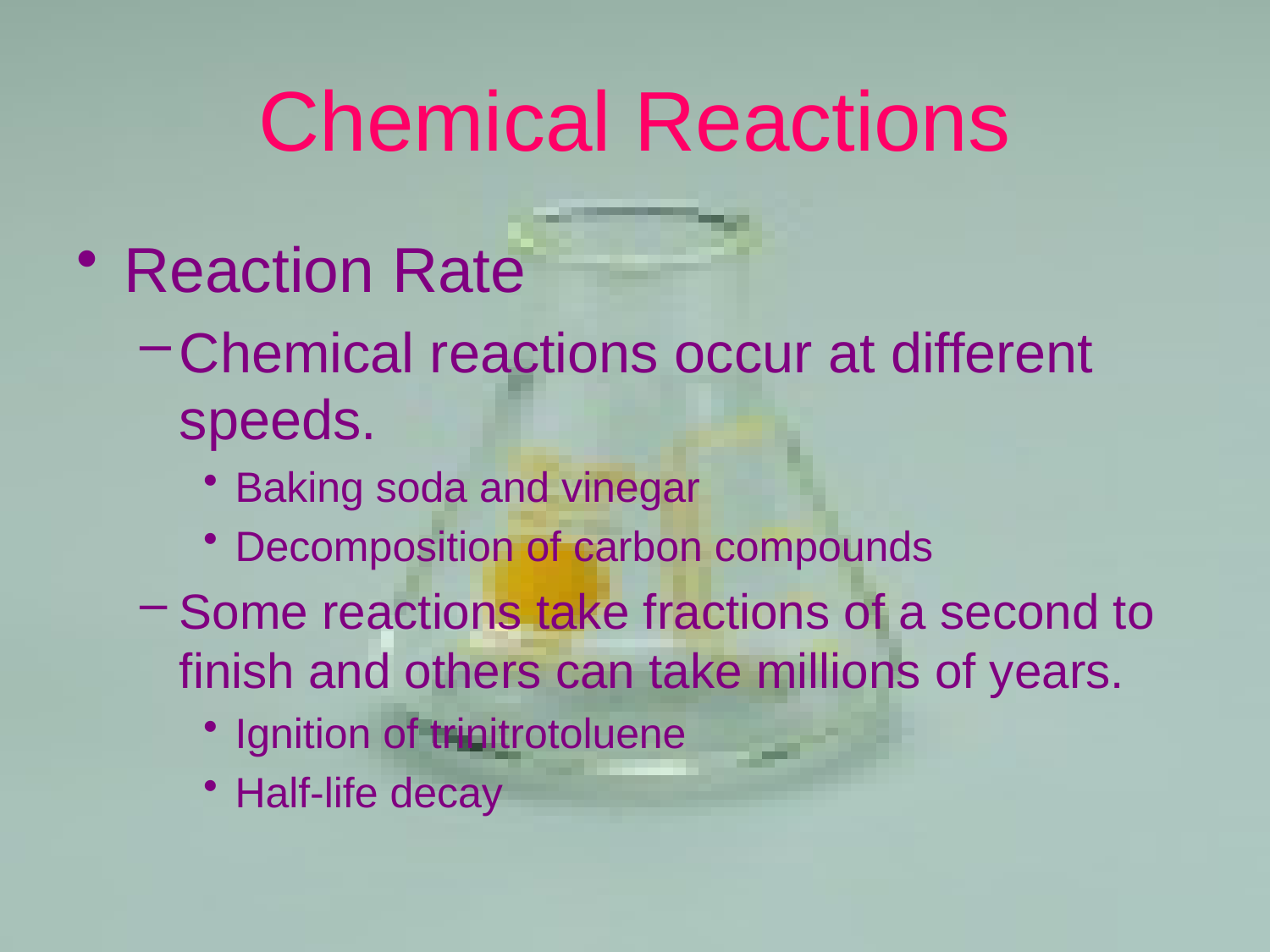

# Chemical Reactions
Reaction Rate
Chemical reactions occur at different speeds.
Baking soda and vinegar
Decomposition of carbon compounds
Some reactions take fractions of a second to finish and others can take millions of years.
Ignition of trinitrotoluene
Half-life decay